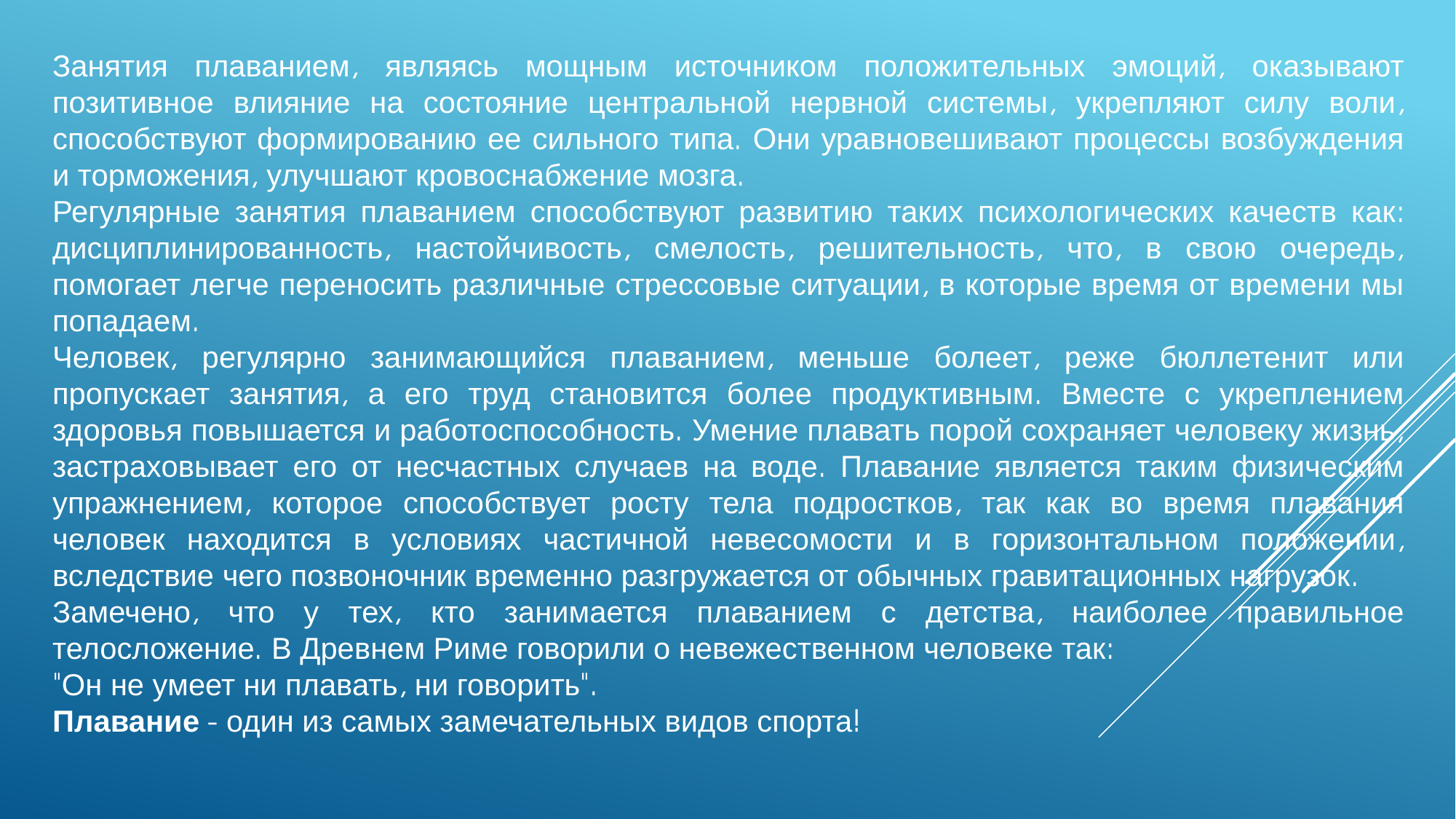

Занятия плаванием, являясь мощным источником положительных эмоций, оказывают позитивное влияние на состояние центральной нервной системы, укрепляют силу воли, способствуют формированию ее сильного типа. Они уравновешивают процессы возбуждения и торможения, улучшают кровоснабжение мозга.
Регулярные занятия плаванием способствуют развитию таких психологических качеств как: дисциплинированность, настойчивость, смелость, решительность, что, в свою очередь, помогает легче переносить различные стрессовые ситуации, в которые время от времени мы попадаем.
Человек, регулярно занимающийся плаванием, меньше болеет, реже бюллетенит или пропускает занятия, а его труд становится более продуктивным. Вместе с укреплением здоровья повышается и работоспособность. Умение плавать порой сохраняет человеку жизнь, застраховывает его от несчастных случаев на воде. Плавание является таким физическим упражнением, которое способствует росту тела подростков, так как во время плавания человек находится в условиях частичной невесомости и в горизонтальном положении, вследствие чего позвоночник временно разгружается от обычных гравитационных нагрузок.
Замечено, что у тех, кто занимается плаванием с детства, наиболее правильное телосложение. В Древнем Риме говорили о невежественном человеке так:
"Он не умеет ни плавать, ни говорить".
Плавание - один из самых замечательных видов спорта!